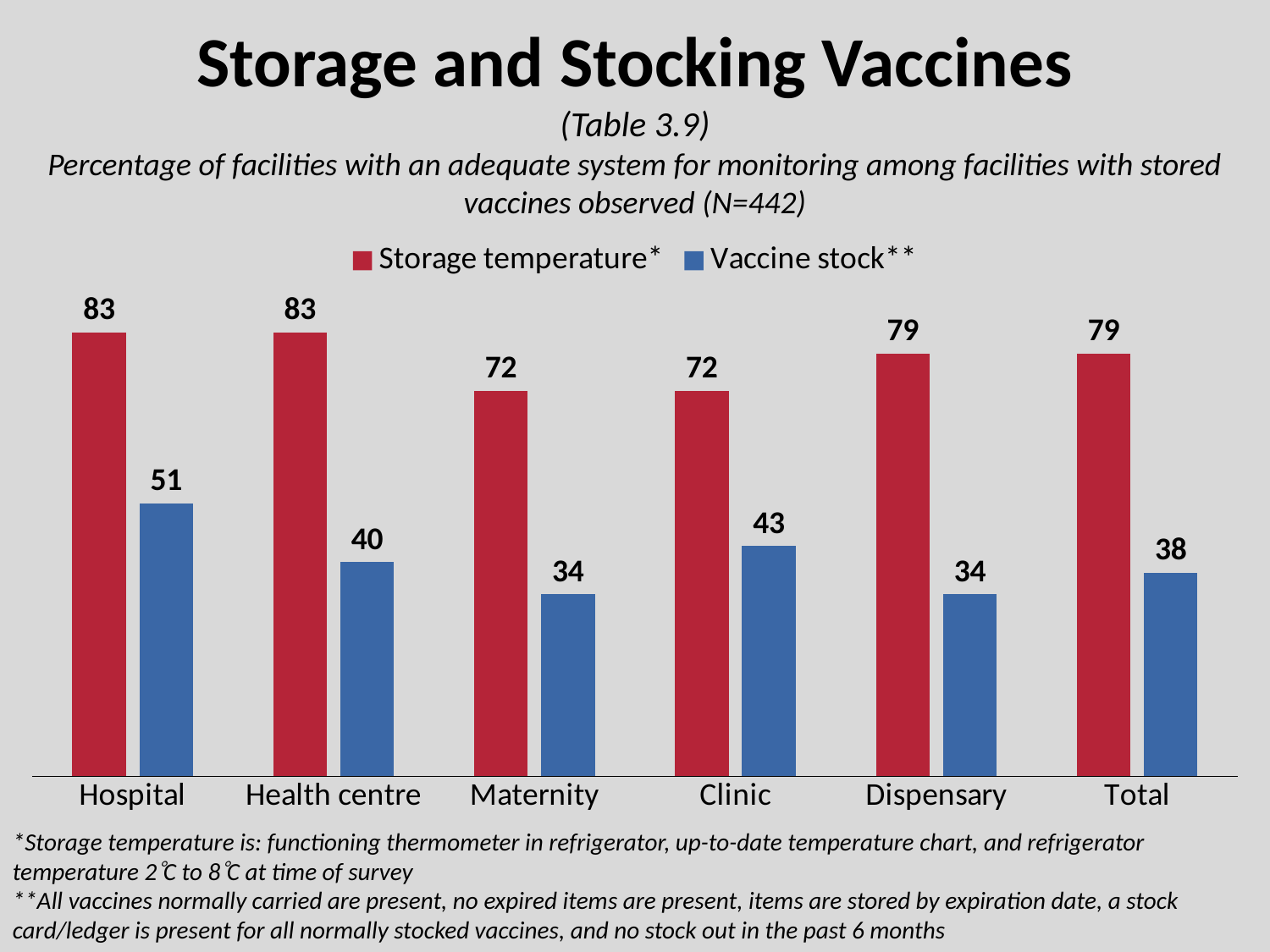

# Storage and Stocking Vaccines
(Table 3.9)
Percentage of facilities with an adequate system for monitoring among facilities with stored vaccines observed (N=442)

### Chart

| Category | Storage temperature* | Vaccine stock** |
|---|---|---|
| Hospital | 83.0 | 51.0 |
| Health centre | 83.0 | 40.0 |
| Maternity | 72.0 | 34.0 |
| Clinic | 72.0 | 43.0 |
| Dispensary | 79.0 | 34.0 |
| Total | 79.0 | 38.0 |
*Storage temperature is: functioning thermometer in refrigerator, up-to-date temperature chart, and refrigerator temperature 2°C to 8°C at time of survey
**All vaccines normally carried are present, no expired items are present, items are stored by expiration date, a stock card/ledger is present for all normally stocked vaccines, and no stock out in the past 6 months